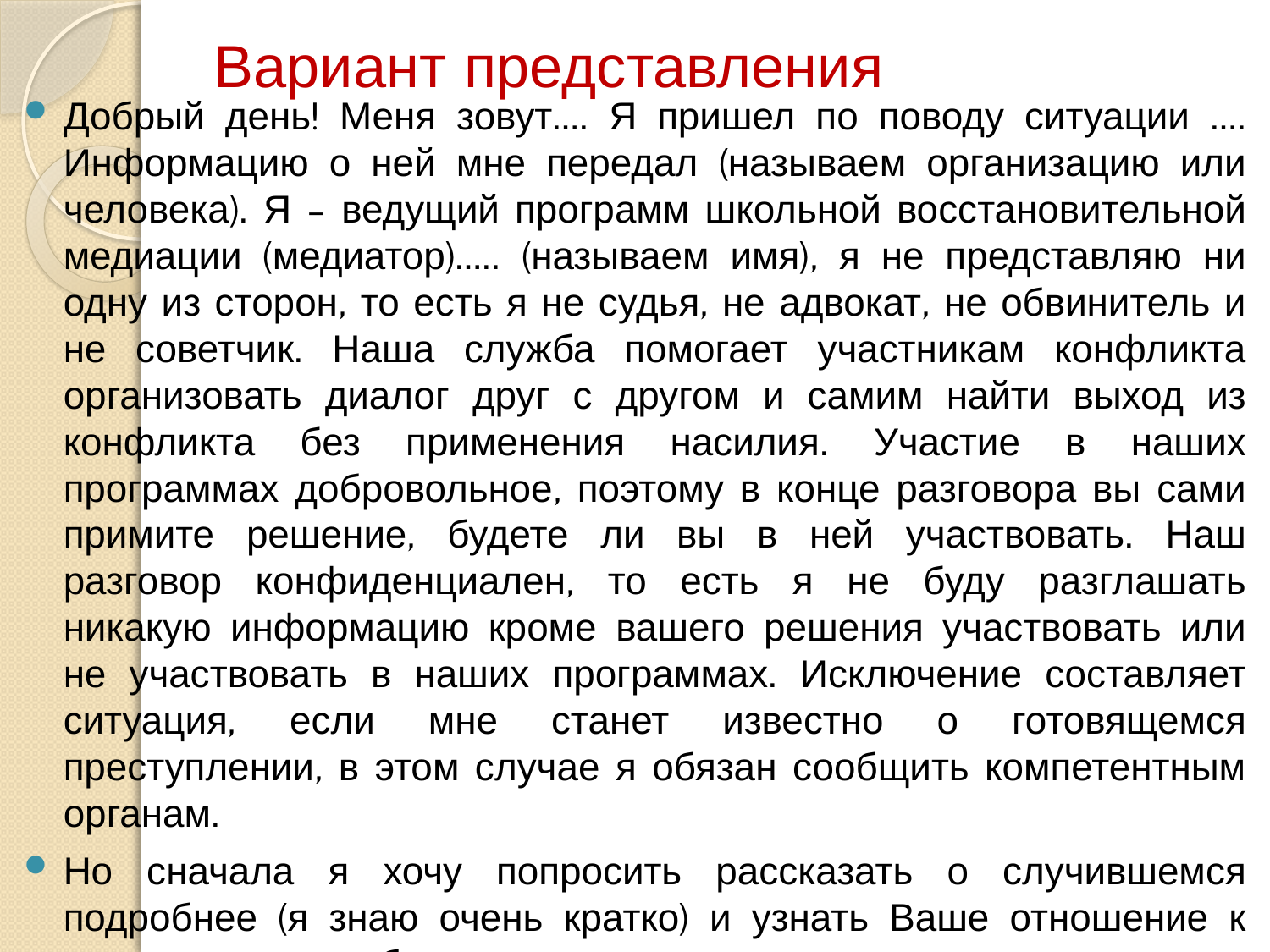

# Вариант представления
Добрый день! Меня зовут…. Я пришел по поводу ситуации …. Информацию о ней мне передал (называем организацию или человека). Я – ведущий программ школьной восстановительной медиации (медиатор)….. (называем имя), я не представляю ни одну из сторон, то есть я не судья, не адвокат, не обвинитель и не советчик. Наша служба помогает участникам конфликта организовать диалог друг с другом и самим найти выход из конфликта без применения насилия. Участие в наших программах добровольное, поэтому в конце разговора вы сами примите решение, будете ли вы в ней участвовать. Наш разговор конфиденциален, то есть я не буду разглашать никакую информацию кроме вашего решения участвовать или не участвовать в наших программах. Исключение составляет ситуация, если мне станет известно о готовящемся преступлении, в этом случае я обязан сообщить компетентным органам.
Но сначала я хочу попросить рассказать о случившемся подробнее (я знаю очень кратко) и узнать Ваше отношение к случившемуся событию.